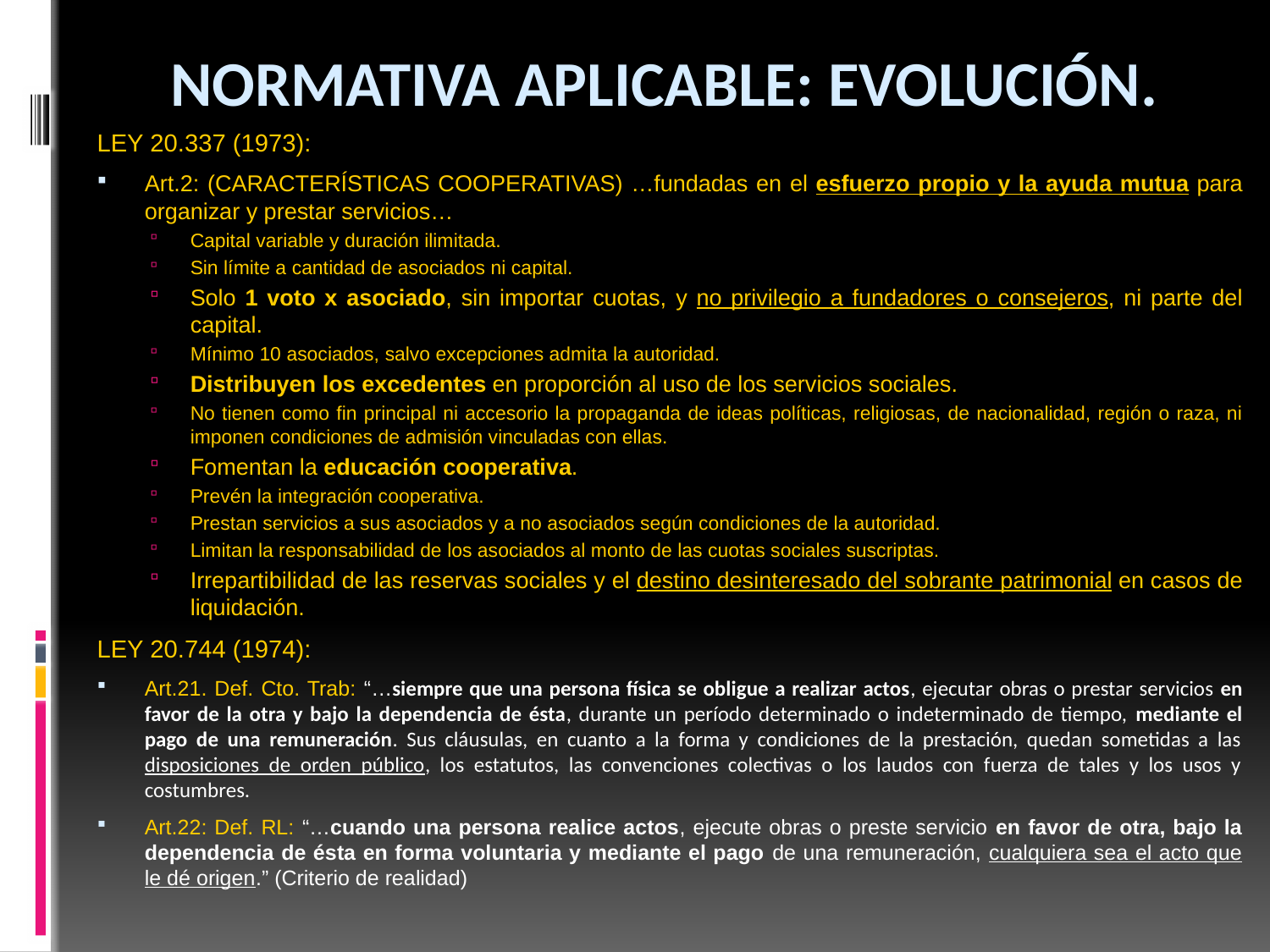

# NormATIVA Aplicable: EVOLUCIÓN.
LEY 20.337 (1973):
Art.2: (CARACTERÍSTICAS COOPERATIVAS) …fundadas en el esfuerzo propio y la ayuda mutua para organizar y prestar servicios…
Capital variable y duración ilimitada.
Sin límite a cantidad de asociados ni capital.
Solo 1 voto x asociado, sin importar cuotas, y no privilegio a fundadores o consejeros, ni parte del capital.
Mínimo 10 asociados, salvo excepciones admita la autoridad.
Distribuyen los excedentes en proporción al uso de los servicios sociales.
No tienen como fin principal ni accesorio la propaganda de ideas políticas, religiosas, de nacionalidad, región o raza, ni imponen condiciones de admisión vinculadas con ellas.
Fomentan la educación cooperativa.
Prevén la integración cooperativa.
Prestan servicios a sus asociados y a no asociados según condiciones de la autoridad.
Limitan la responsabilidad de los asociados al monto de las cuotas sociales suscriptas.
Irrepartibilidad de las reservas sociales y el destino desinteresado del sobrante patrimonial en casos de liquidación.
LEY 20.744 (1974):
Art.21. Def. Cto. Trab: “…siempre que una persona física se obligue a realizar actos, ejecutar obras o prestar servicios en favor de la otra y bajo la dependencia de ésta, durante un período determinado o indeterminado de tiempo, mediante el pago de una remuneración. Sus cláusulas, en cuanto a la forma y condiciones de la prestación, quedan sometidas a las disposiciones de orden público, los estatutos, las convenciones colectivas o los laudos con fuerza de tales y los usos y costumbres.
Art.22: Def. RL: “…cuando una persona realice actos, ejecute obras o preste servicio en favor de otra, bajo la dependencia de ésta en forma voluntaria y mediante el pago de una remuneración, cualquiera sea el acto que le dé origen.” (Criterio de realidad)